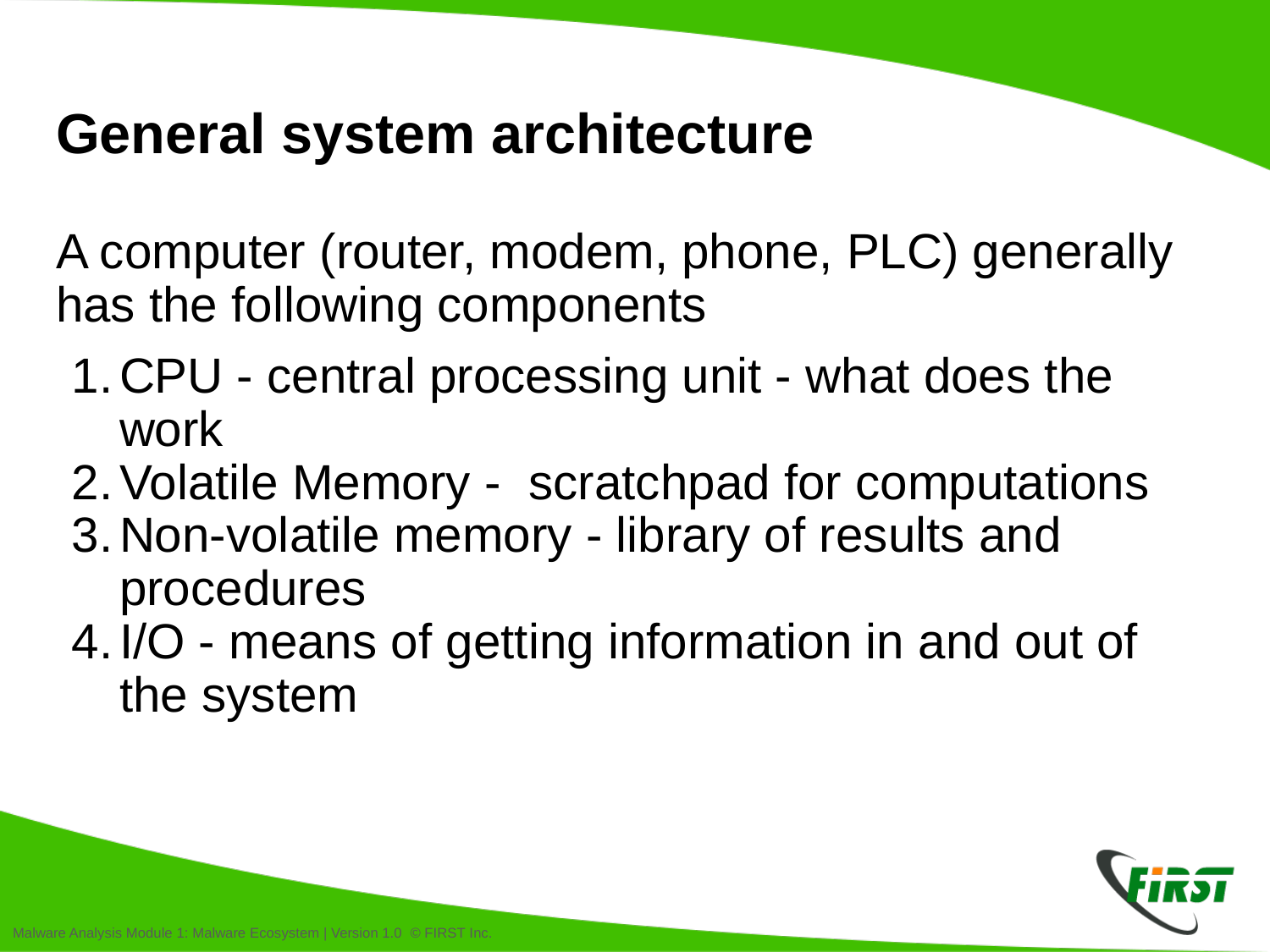

# General system architecture
A computer (router, modem, phone, PLC) generally has the following components
CPU - central processing unit - what does the work
Volatile Memory -  scratchpad for computations
Non-volatile memory - library of results and procedures
I/O - means of getting information in and out of the system